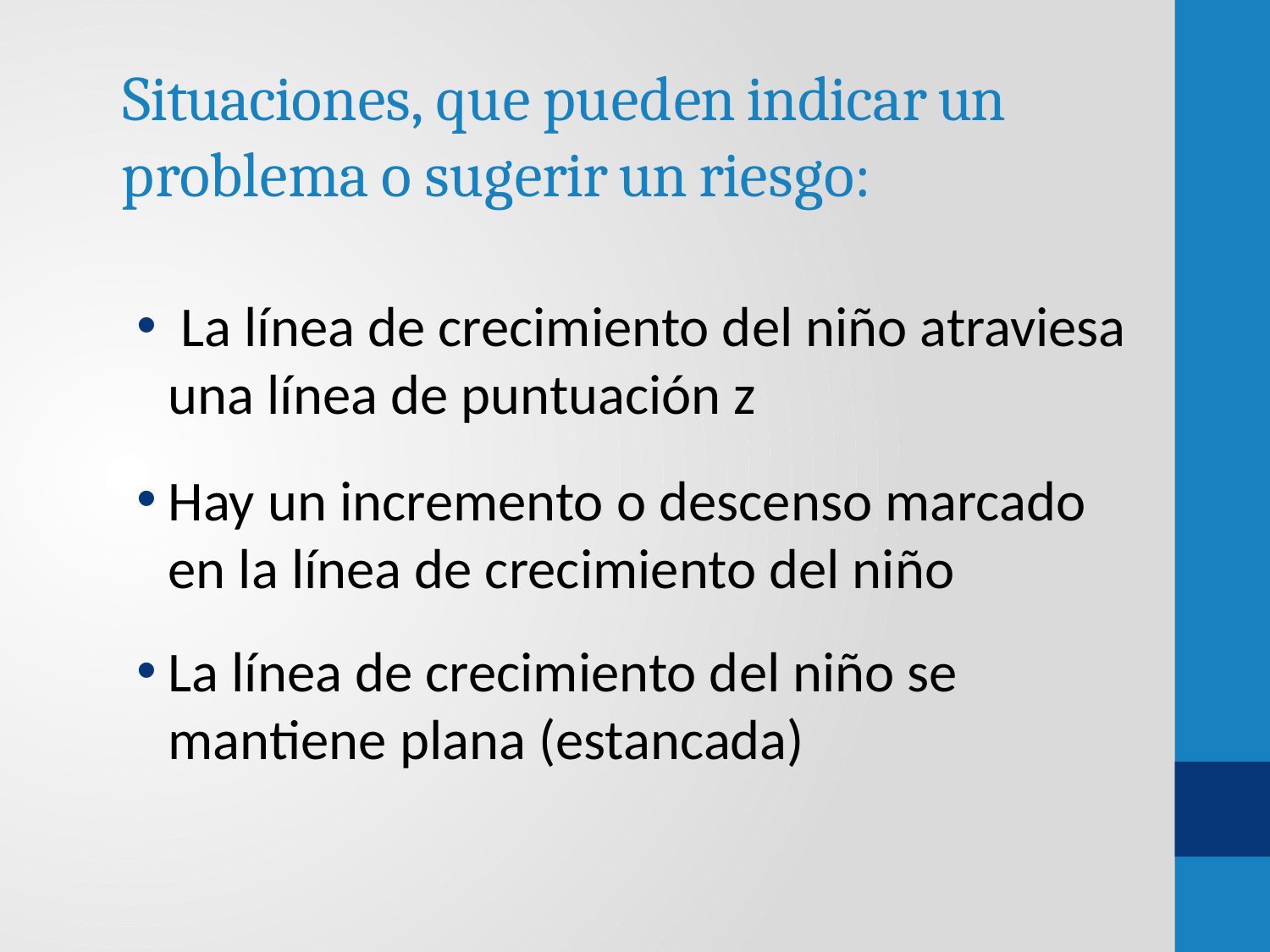

# Situaciones, que pueden indicar un problema o sugerir un riesgo:

 La línea de crecimiento del niño atraviesa una línea de puntuación z

Hay un incremento o descenso marcado en la línea de crecimiento del niño

La línea de crecimiento del niño se mantiene plana (estancada)